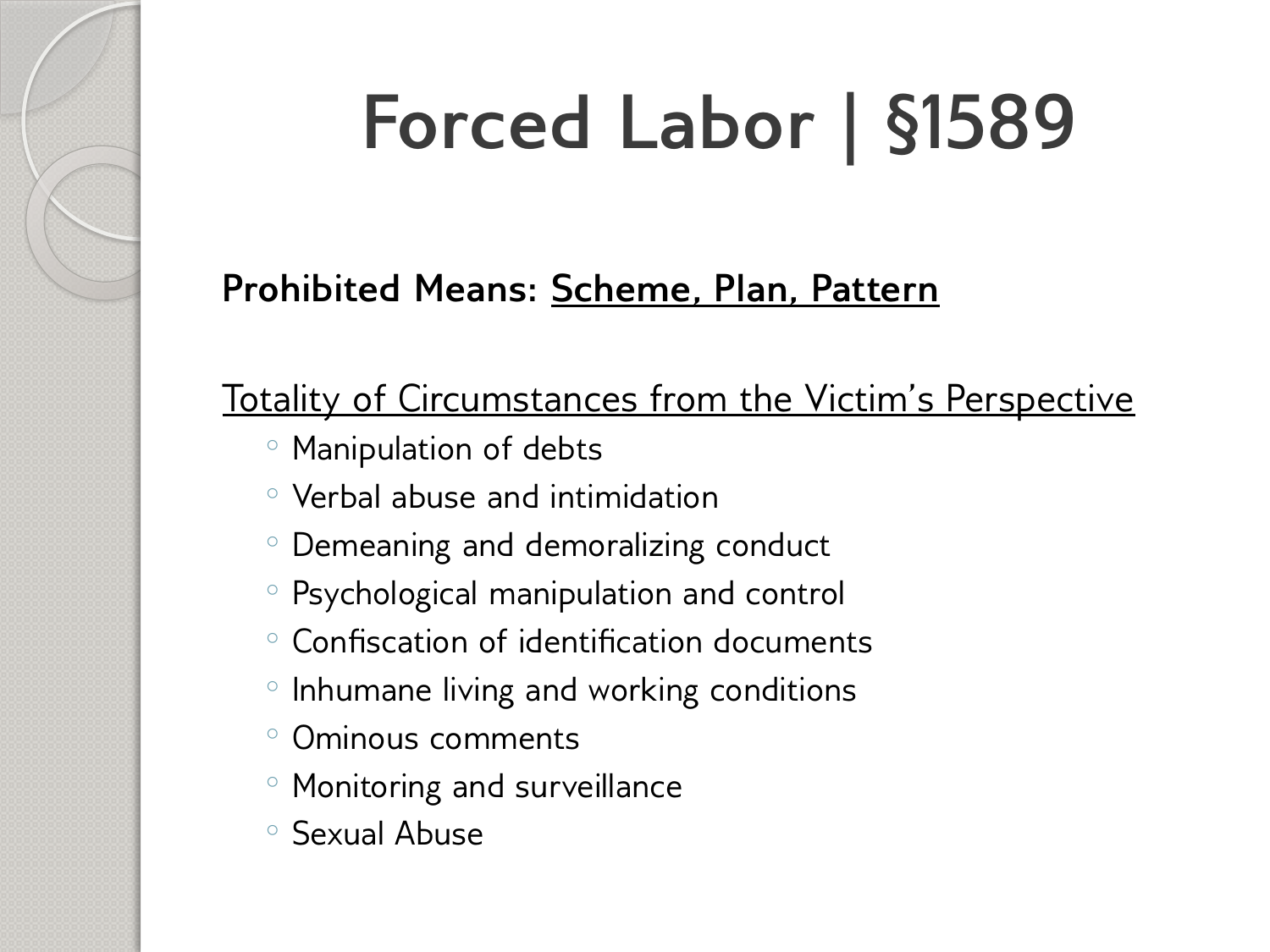

# Forced Labor | §1589

Prohibited Means: Scheme, Plan, Pattern

Totality of Circumstances from the Victim’s Perspective
Manipulation of debts
Verbal abuse and intimidation
Demeaning and demoralizing conduct
Psychological manipulation and control
Confiscation of identification documents
Inhumane living and working conditions
Ominous comments
Monitoring and surveillance
Sexual Abuse